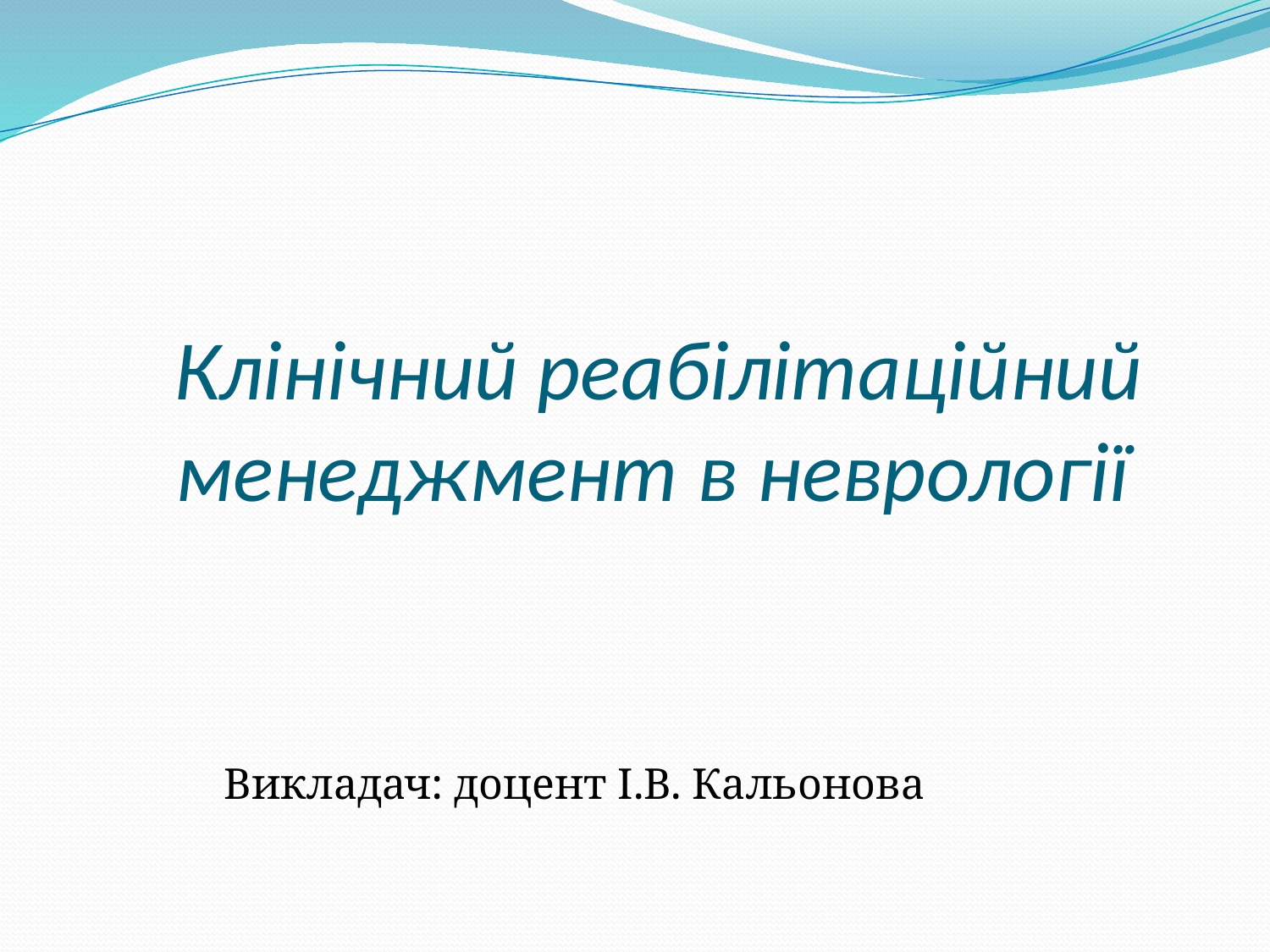

# Клінічний реабілітаційний менеджмент в неврології
Викладач: доцент І.В. Кальонова